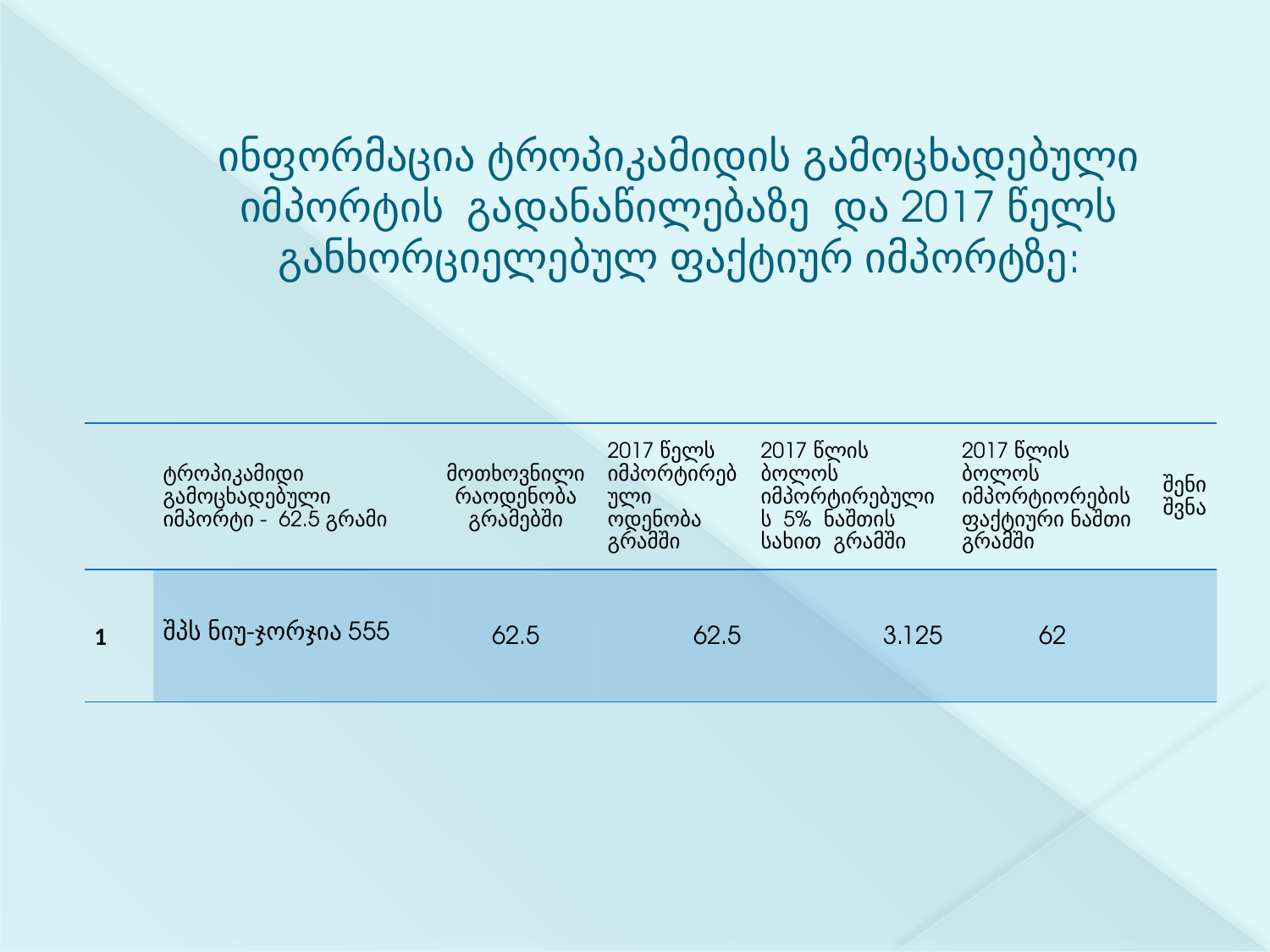

# ინფორმაცია ტროპიკამიდის გამოცხადებული იმპორტის  გადანაწილებაზე  და 2017 წელს განხორციელებულ ფაქტიურ იმპორტზე:
|  | ტროპიკამიდი გამოცხადებული იმპორტი - 62.5 გრამი | მოთხოვნილი რაოდენობა გრამებში | 2017 წელს იმპორტირებული ოდენობა გრამში | 2017 წლის ბოლოს იმპორტირებულის 5% ნაშთის სახით გრამში | 2017 წლის ბოლოს იმპორტიორების ფაქტიური ნაშთი გრამში | შენიშვნა |
| --- | --- | --- | --- | --- | --- | --- |
| 1 | შპს ნიუ-ჯორჯია 555 | 62.5 | 62.5 | 3.125 | 62 |  |